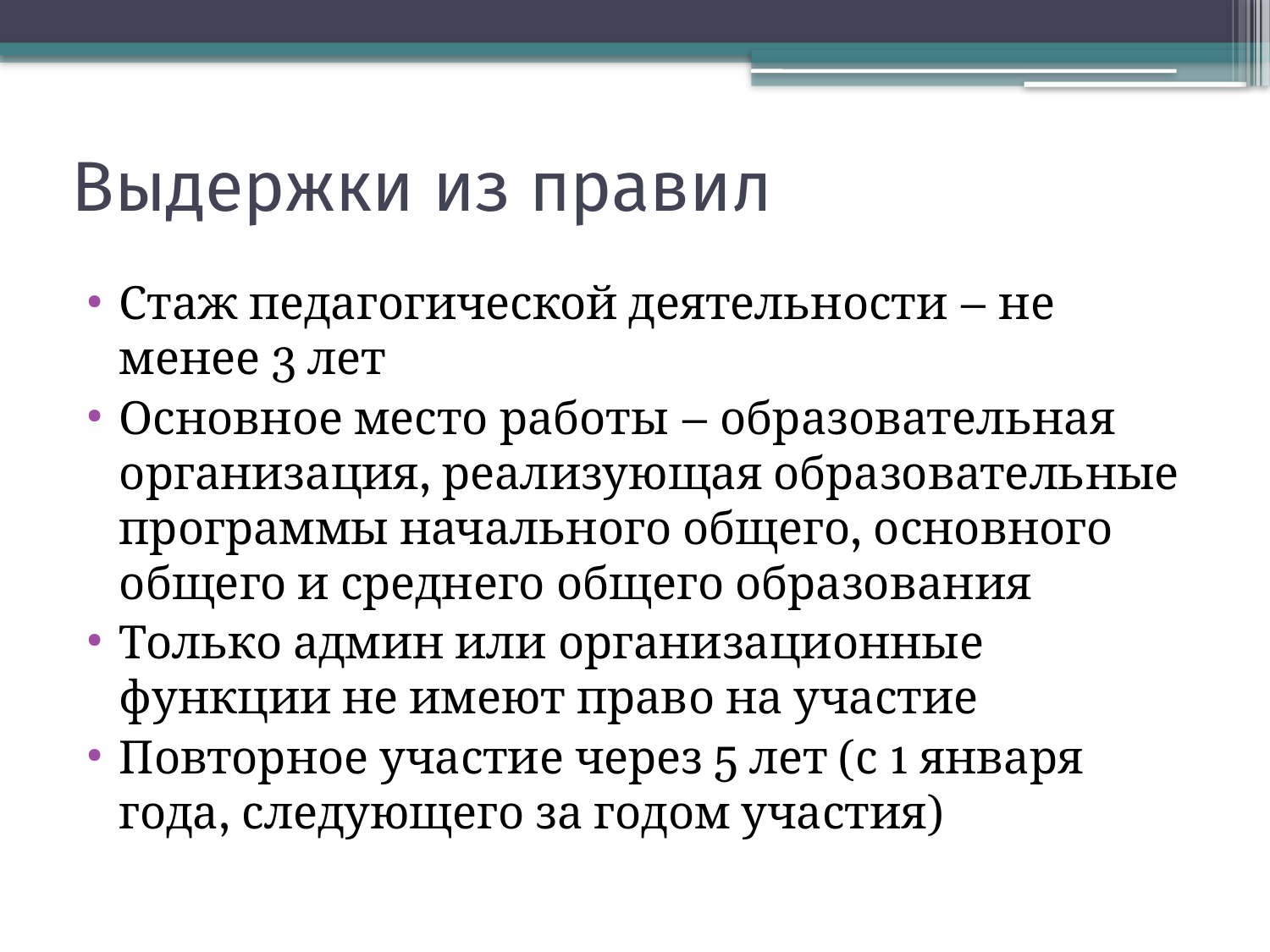

# Выдержки из правил
Стаж педагогической деятельности – не менее 3 лет
Основное место работы – образовательная организация, реализующая образовательные программы начального общего, основного общего и среднего общего образования
Только админ или организационные функции не имеют право на участие
Повторное участие через 5 лет (с 1 января года, следующего за годом участия)